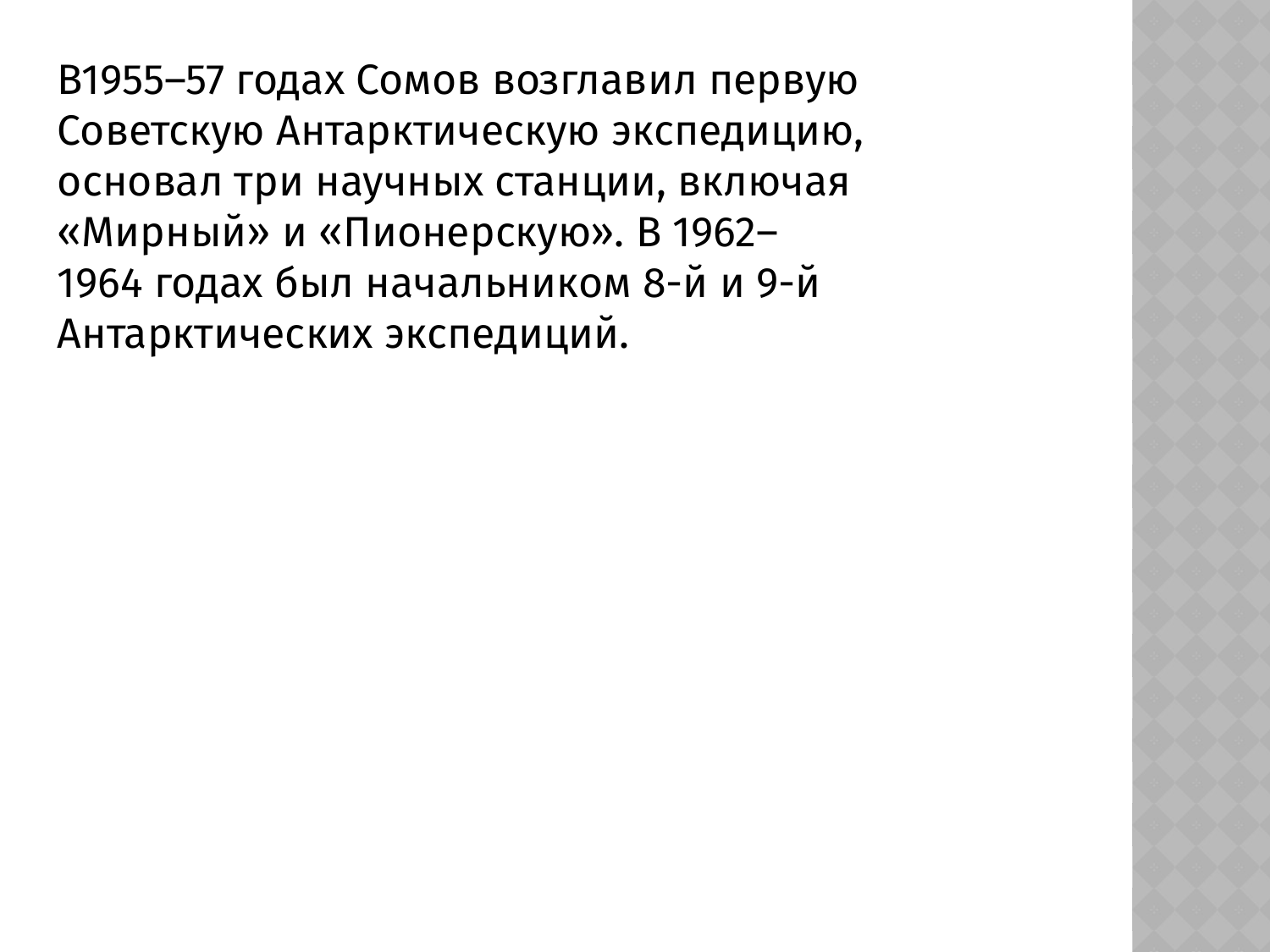

В1955–57 годах Сомов возглавил первую Советскую Антарктическую экспедицию, основал три научных станции, включая «Мирный» и «Пионерскую». В 1962–1964 годах был начальником 8-й и 9-й Антарктических экспедиций.